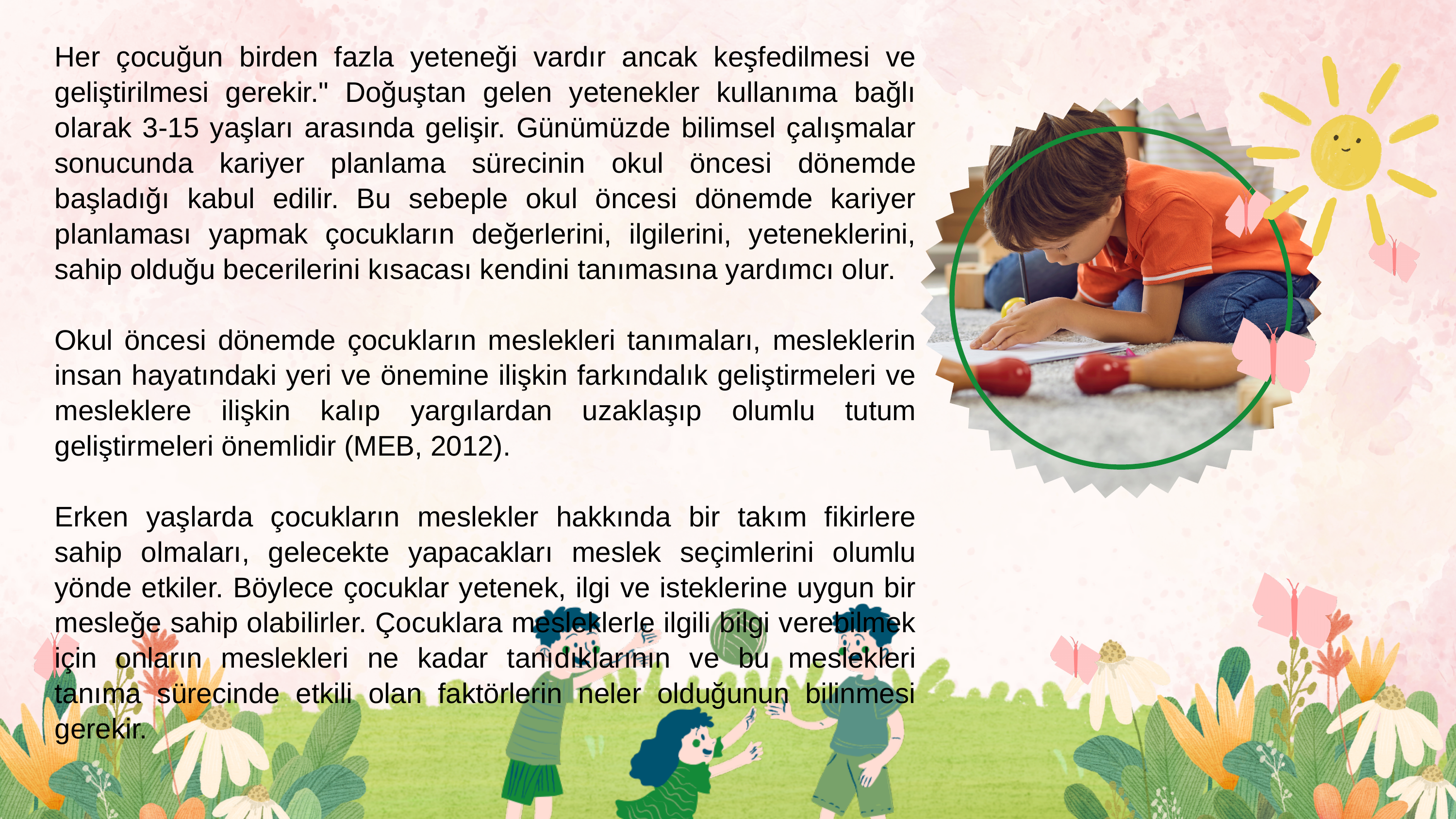

Her çocuğun birden fazla yeteneği vardır ancak keşfedilmesi ve geliştirilmesi gerekir." Doğuştan gelen yetenekler kullanıma bağlı olarak 3-15 yaşları arasında gelişir. Günümüzde bilimsel çalışmalar sonucunda kariyer planlama sürecinin okul öncesi dönemde başladığı kabul edilir. Bu sebeple okul öncesi dönemde kariyer planlaması yapmak çocukların değerlerini, ilgilerini, yeteneklerini, sahip olduğu becerilerini kısacası kendini tanımasına yardımcı olur.

Okul öncesi dönemde çocukların meslekleri tanımaları, mesleklerin insan hayatındaki yeri ve önemine ilişkin farkındalık geliştirmeleri ve mesleklere ilişkin kalıp yargılardan uzaklaşıp olumlu tutum geliştirmeleri önemlidir (MEB, 2012).

Erken yaşlarda çocukların meslekler hakkında bir takım fikirlere sahip olmaları, gelecekte yapacakları meslek seçimlerini olumlu yönde etkiler. Böylece çocuklar yetenek, ilgi ve isteklerine uygun bir mesleğe sahip olabilirler. Çocuklara mesleklerle ilgili bilgi verebilmek için onların meslekleri ne kadar tanıdıklarının ve bu meslekleri tanıma sürecinde etkili olan faktörlerin neler olduğunun bilinmesi gerekir.